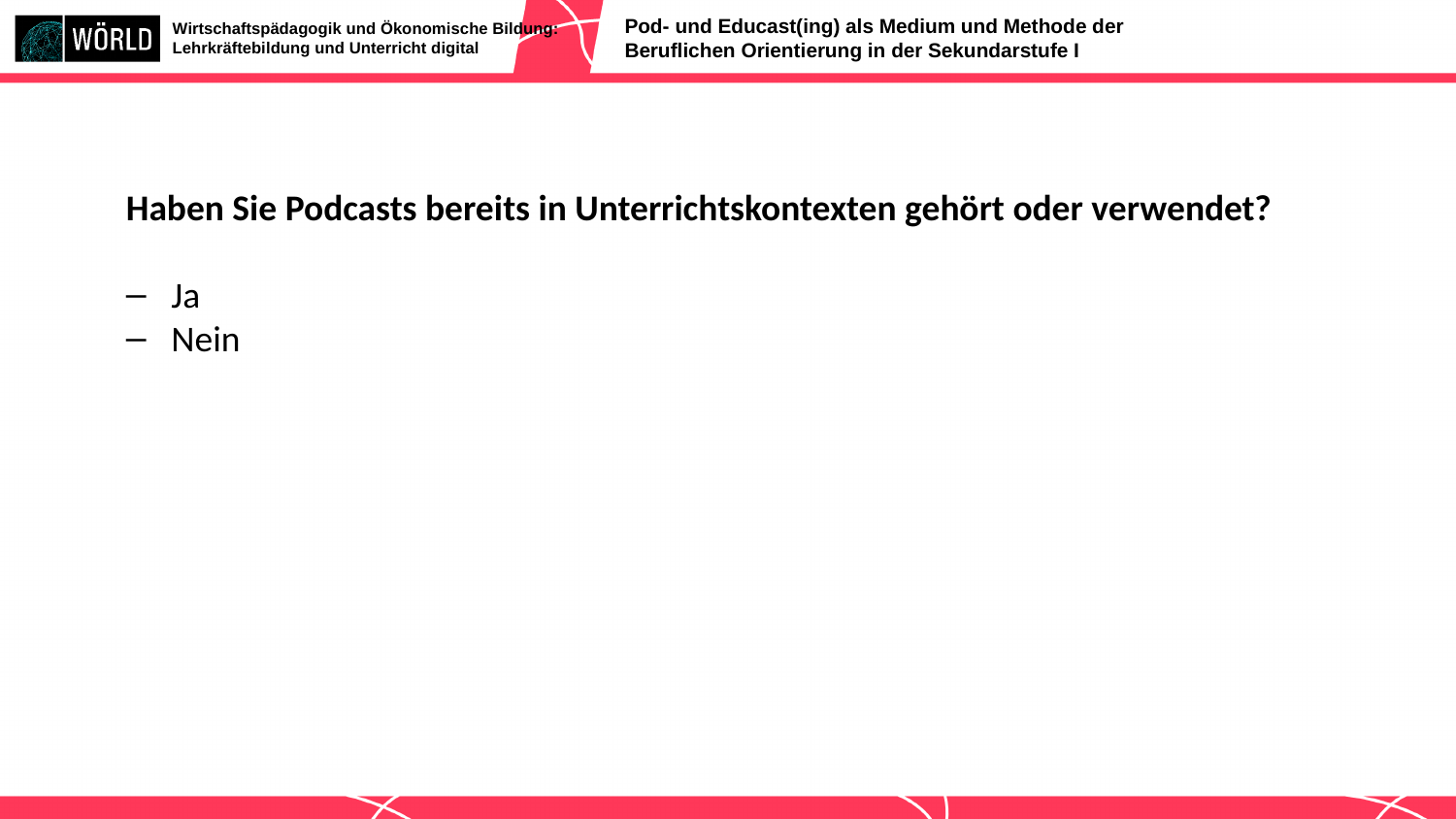

Pod- und Educast(ing) als Medium und Methode der Beruflichen Orientierung in der Sekundarstufe I

Haben Sie Podcasts bereits in Unterrichtskontexten gehört oder verwendet?

Ja
Nein